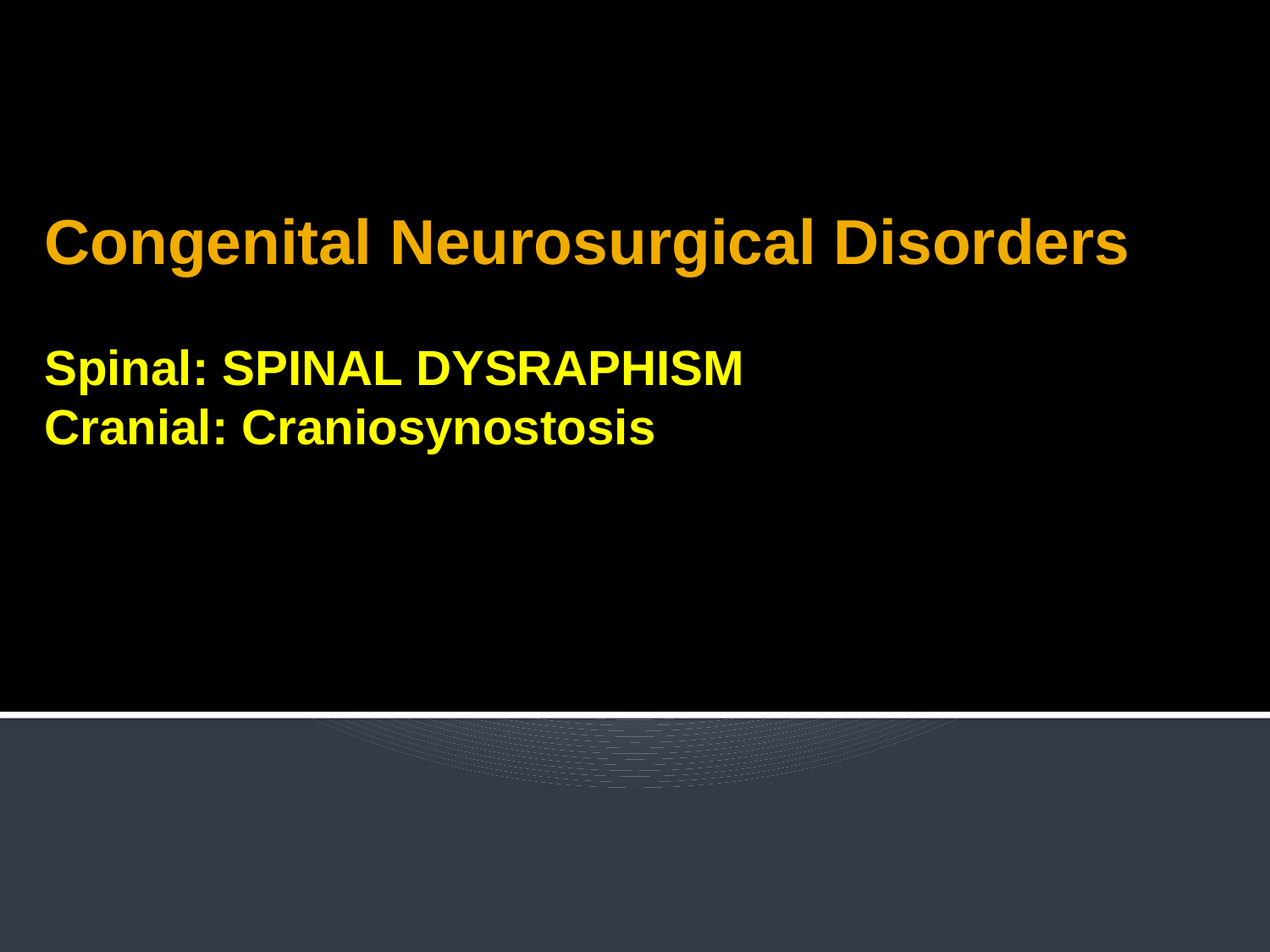

# Congenital Neurosurgical Disorders Spinal: SPINAL DYSRAPHISM Cranial: Craniosynostosis